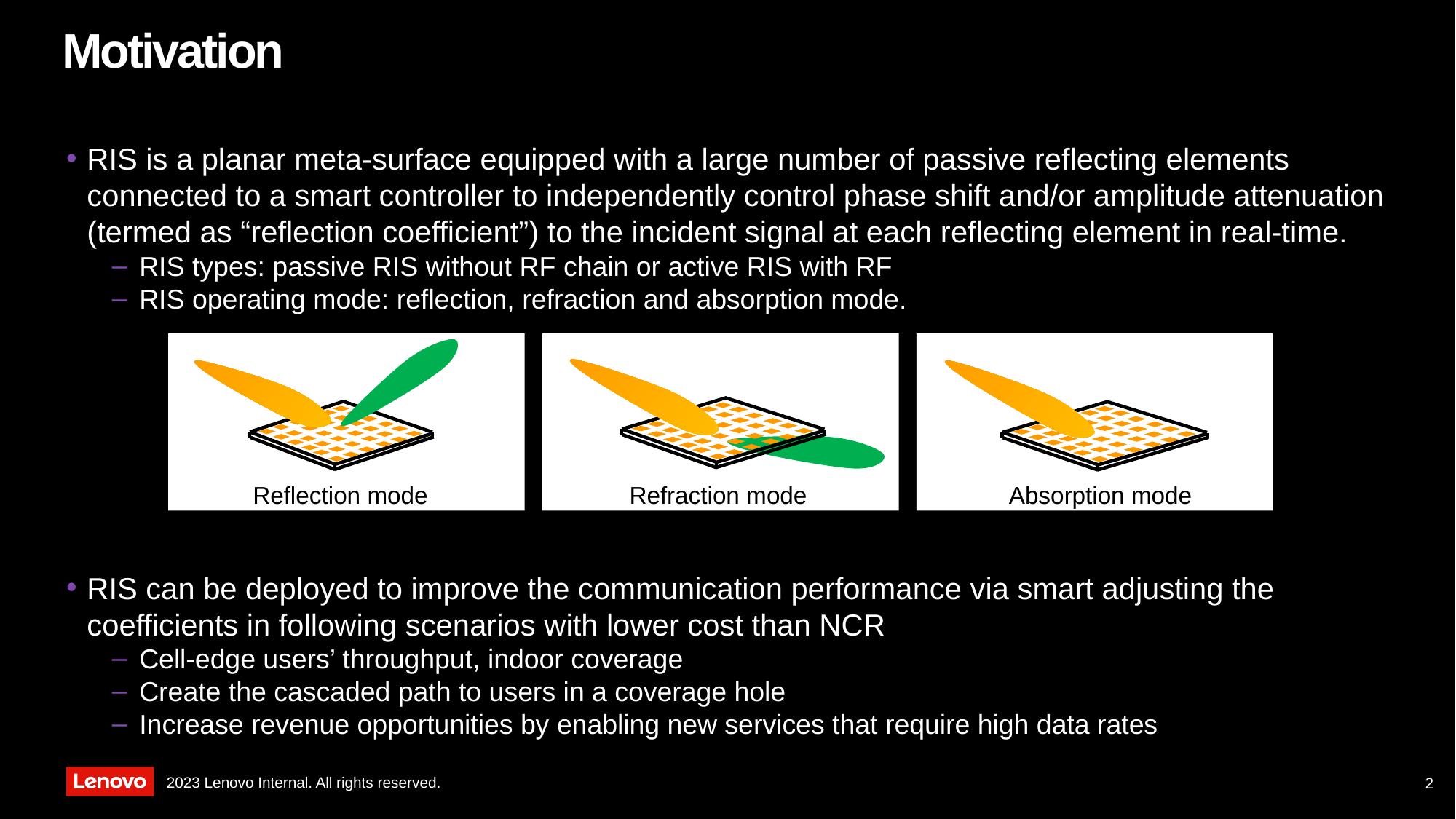

# Motivation
RIS is a planar meta-surface equipped with a large number of passive reflecting elements connected to a smart controller to independently control phase shift and/or amplitude attenuation (termed as “reflection coefficient”) to the incident signal at each reflecting element in real-time.
RIS types: passive RIS without RF chain or active RIS with RF
RIS operating mode: reflection, refraction and absorption mode.

RIS can be deployed to improve the communication performance via smart adjusting the coefficients in following scenarios with lower cost than NCR
Cell-edge users’ throughput, indoor coverage
Create the cascaded path to users in a coverage hole
Increase revenue opportunities by enabling new services that require high data rates

Reflection mode
Refraction mode
Absorption mode
2